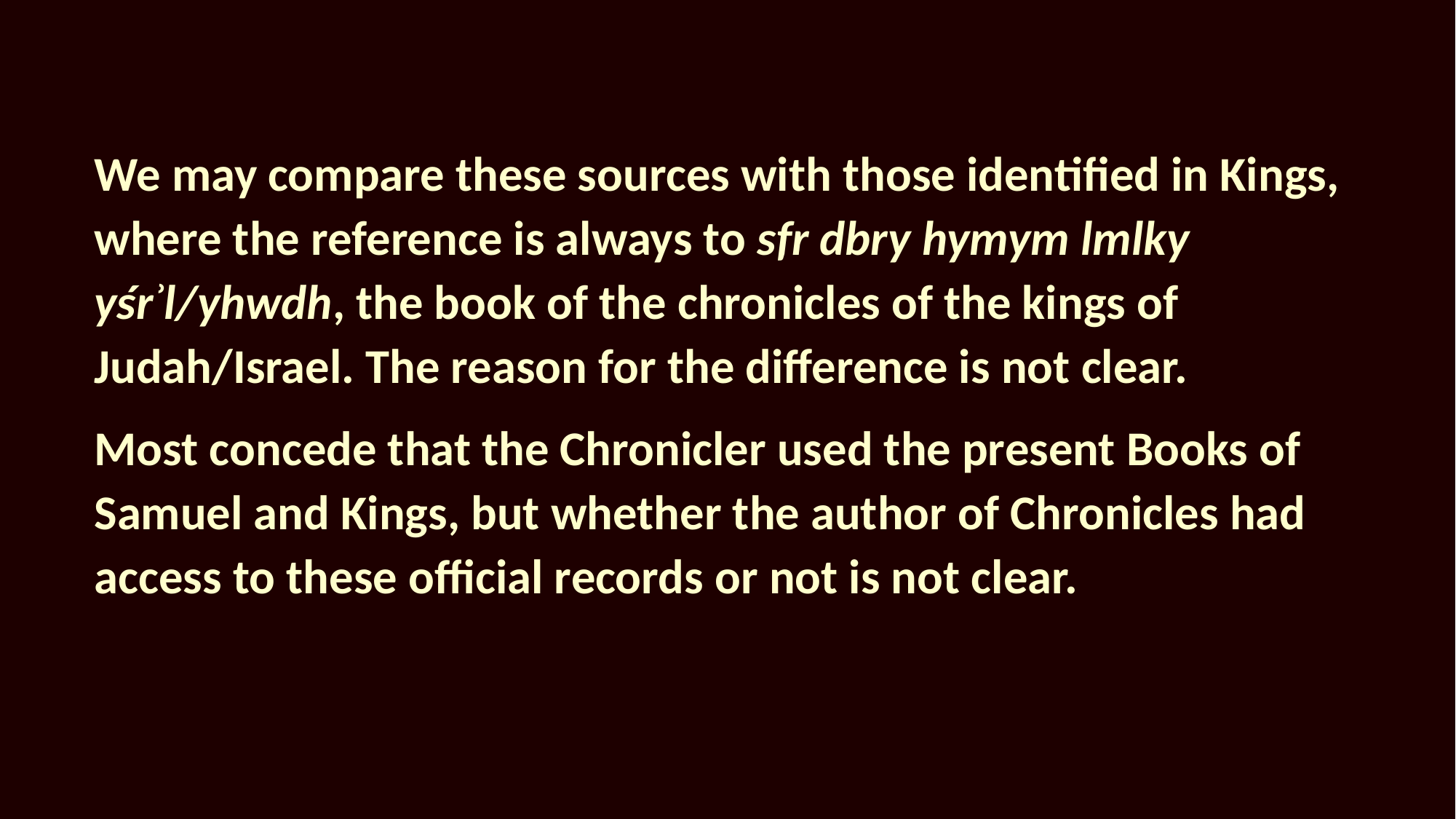

We may compare these sources with those identified in Kings, where the reference is always to sfr dbry hymym lmlky yśrʾl/yhwdh, the book of the chronicles of the kings of Judah/Israel. The reason for the difference is not clear.
Most concede that the Chronicler used the present Books of Samuel and Kings, but whether the author of Chronicles had access to these official records or not is not clear.